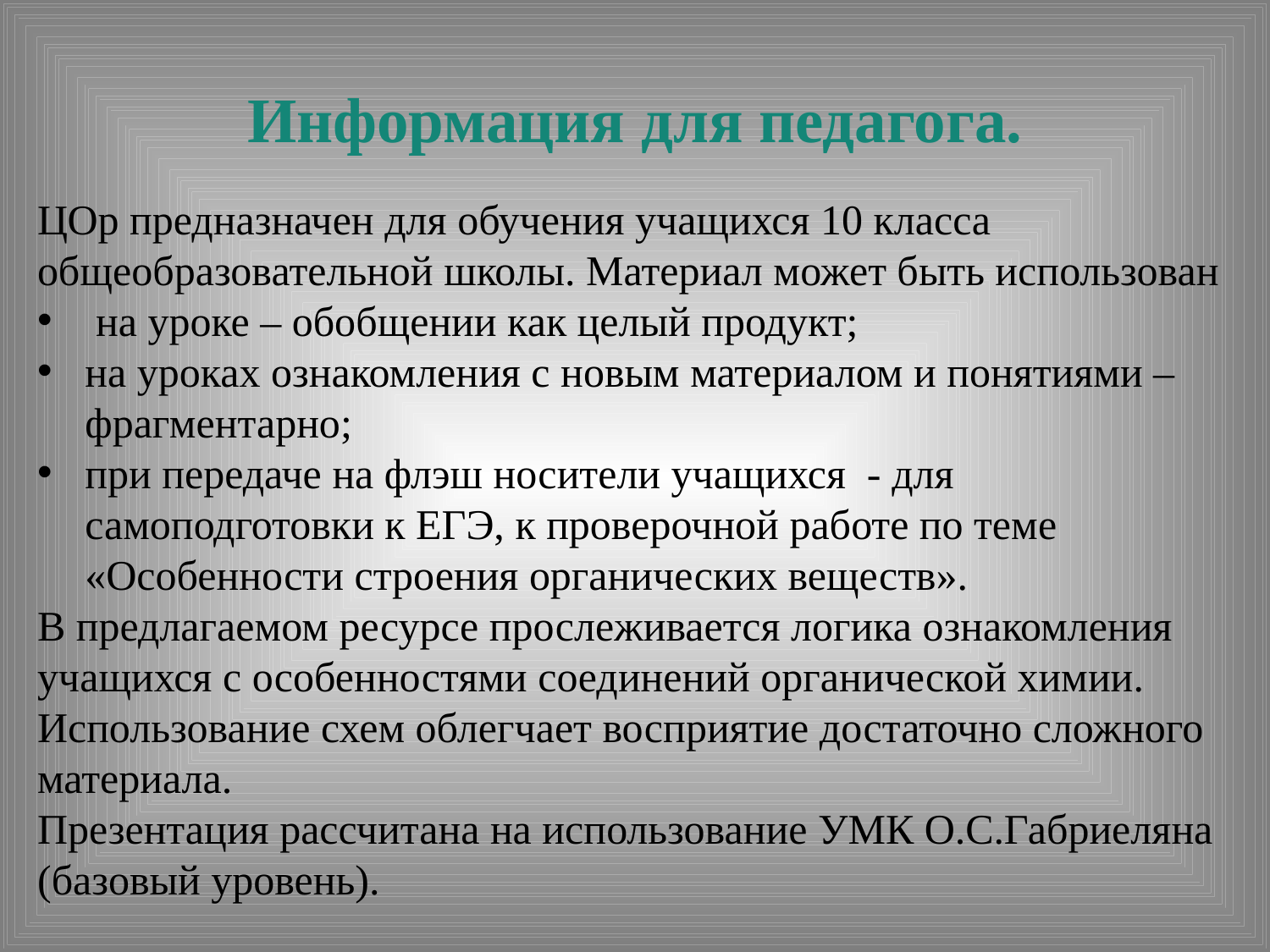

# Информация для педагога.
ЦОр предназначен для обучения учащихся 10 класса общеобразовательной школы. Материал может быть использован
 на уроке – обобщении как целый продукт;
на уроках ознакомления с новым материалом и понятиями – фрагментарно;
при передаче на флэш носители учащихся  - для самоподготовки к ЕГЭ, к проверочной работе по теме «Особенности строения органических веществ».
В предлагаемом ресурсе прослеживается логика ознакомления учащихся с особенностями соединений органической химии. Использование схем облегчает восприятие достаточно сложного материала.
Презентация рассчитана на использование УМК О.С.Габриеляна (базовый уровень).